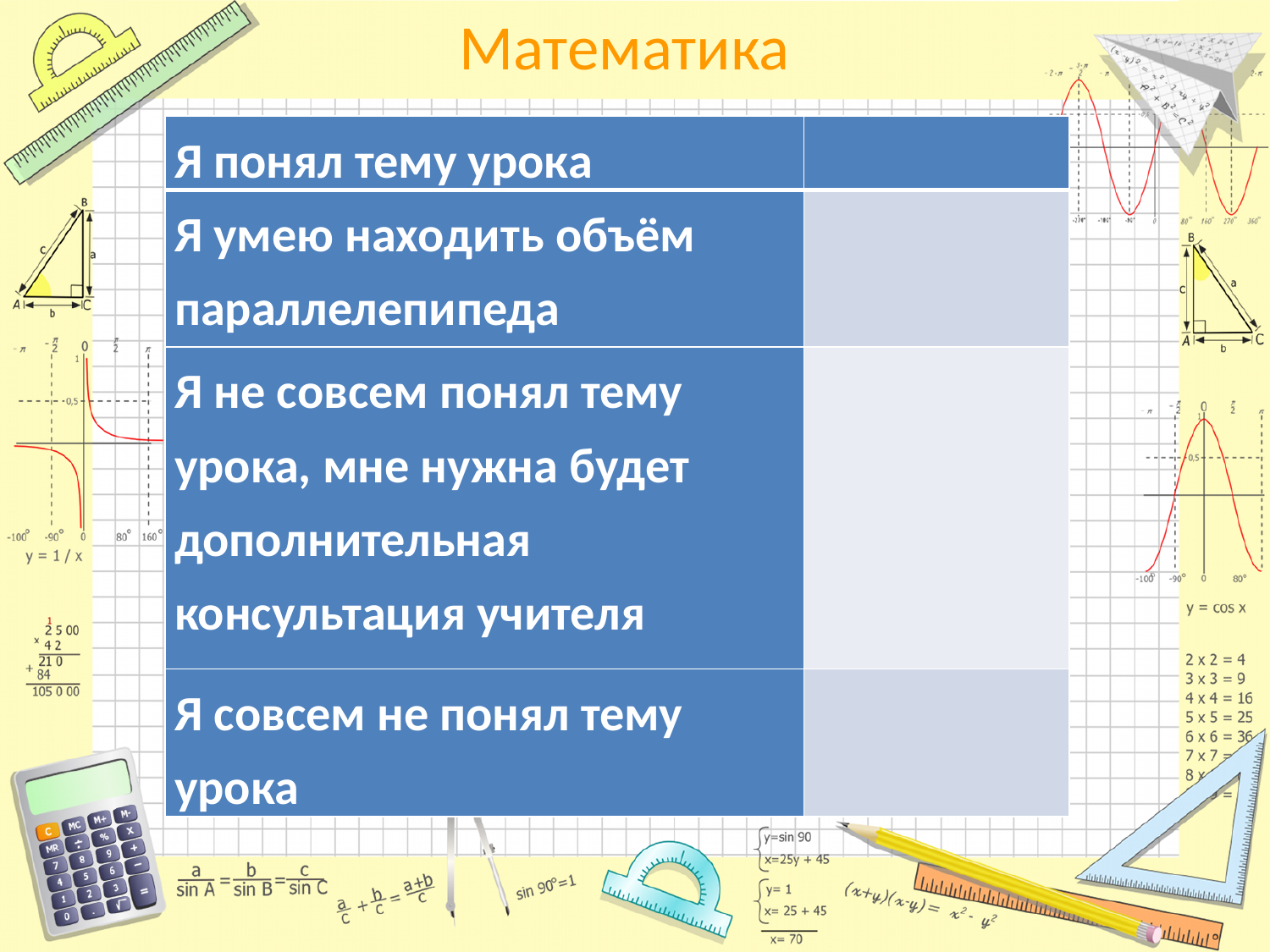

| Я понял тему урока |  |
| --- | --- |
| Я умею находить объём параллелепипеда |  |
| Я не совсем понял тему урока, мне нужна будет дополнительная консультация учителя |  |
| Я совсем не понял тему урока |  |